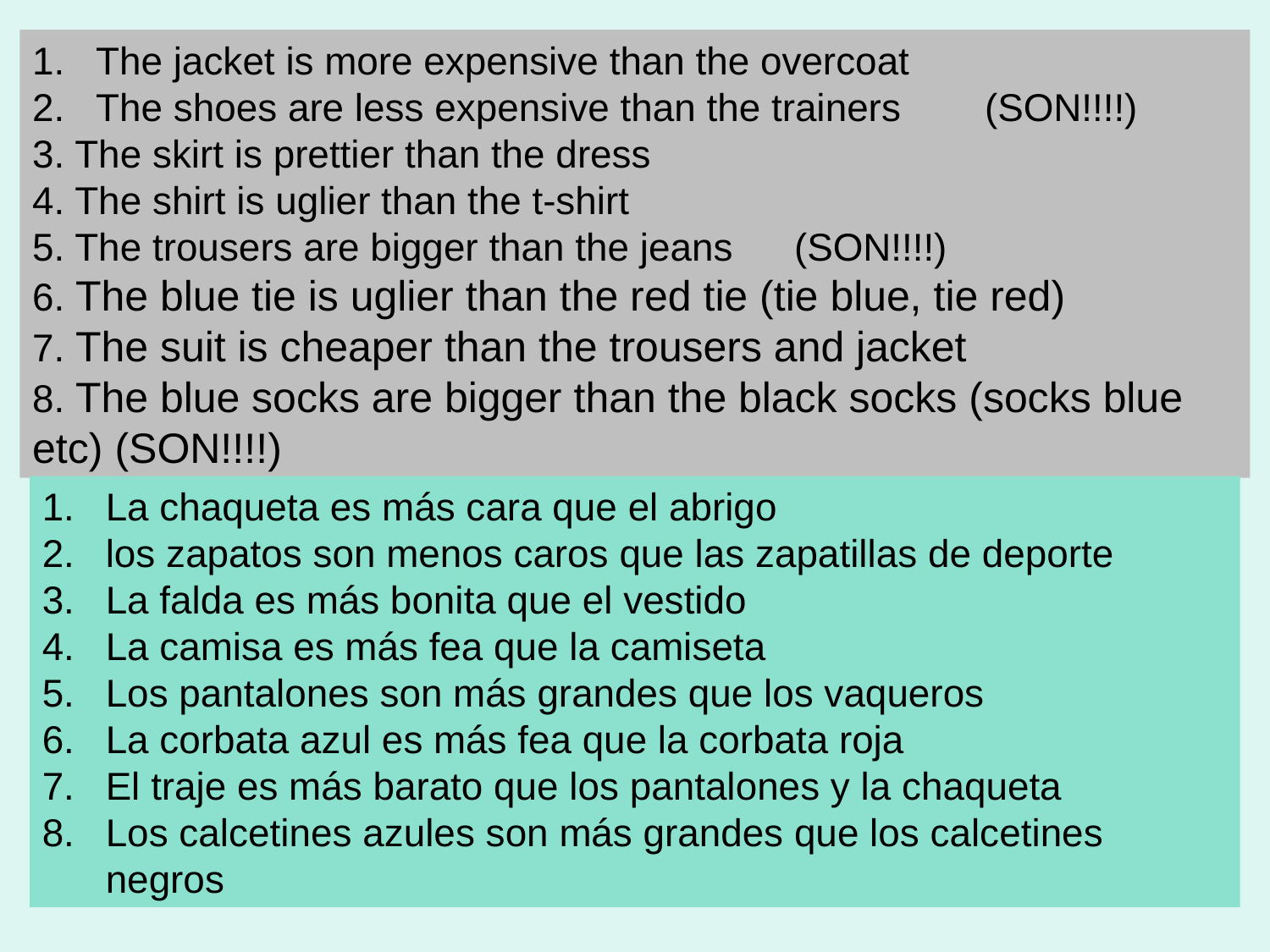

The jacket is more expensive than the overcoat
The shoes are less expensive than the trainers	(SON!!!!)
3. The skirt is prettier than the dress
4. The shirt is uglier than the t-shirt
5. The trousers are bigger than the jeans	(SON!!!!)
6. The blue tie is uglier than the red tie (tie blue, tie red)
7. The suit is cheaper than the trousers and jacket
8. The blue socks are bigger than the black socks (socks blue etc) (SON!!!!)
La chaqueta es más cara que el abrigo
los zapatos son menos caros que las zapatillas de deporte
La falda es más bonita que el vestido
La camisa es más fea que la camiseta
Los pantalones son más grandes que los vaqueros
La corbata azul es más fea que la corbata roja
El traje es más barato que los pantalones y la chaqueta
Los calcetines azules son más grandes que los calcetines negros